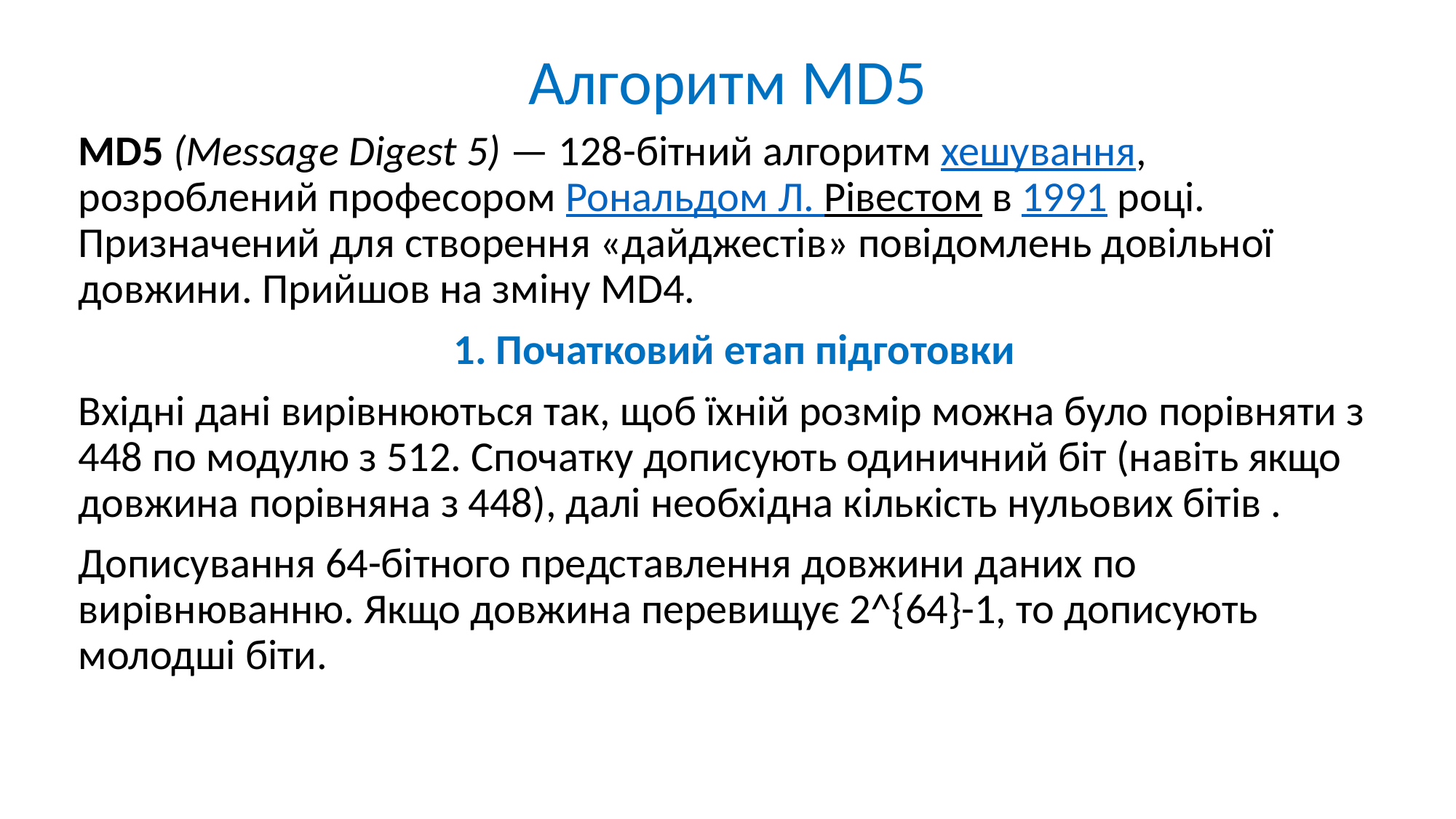

# Алгоритм MD5
MD5 (Message Digest 5) — 128-бітний алгоритм хешування, розроблений професором Рональдом Л. Рівестом в 1991 році. Призначений для створення «дайджестів» повідомлень довільної довжини. Прийшов на зміну MD4.
1. Початковий етап підготовки
Вхідні дані вирівнюються так, щоб їхній розмір можна було порівняти з 448 по модулю з 512. Спочатку дописують одиничний біт (навіть якщо довжина порівняна з 448), далі необхідна кількість нульових бітів .
Дописування 64-бітного представлення довжини даних по вирівнюванню. Якщо довжина перевищує 2^{64}-1, то дописують молодші біти.